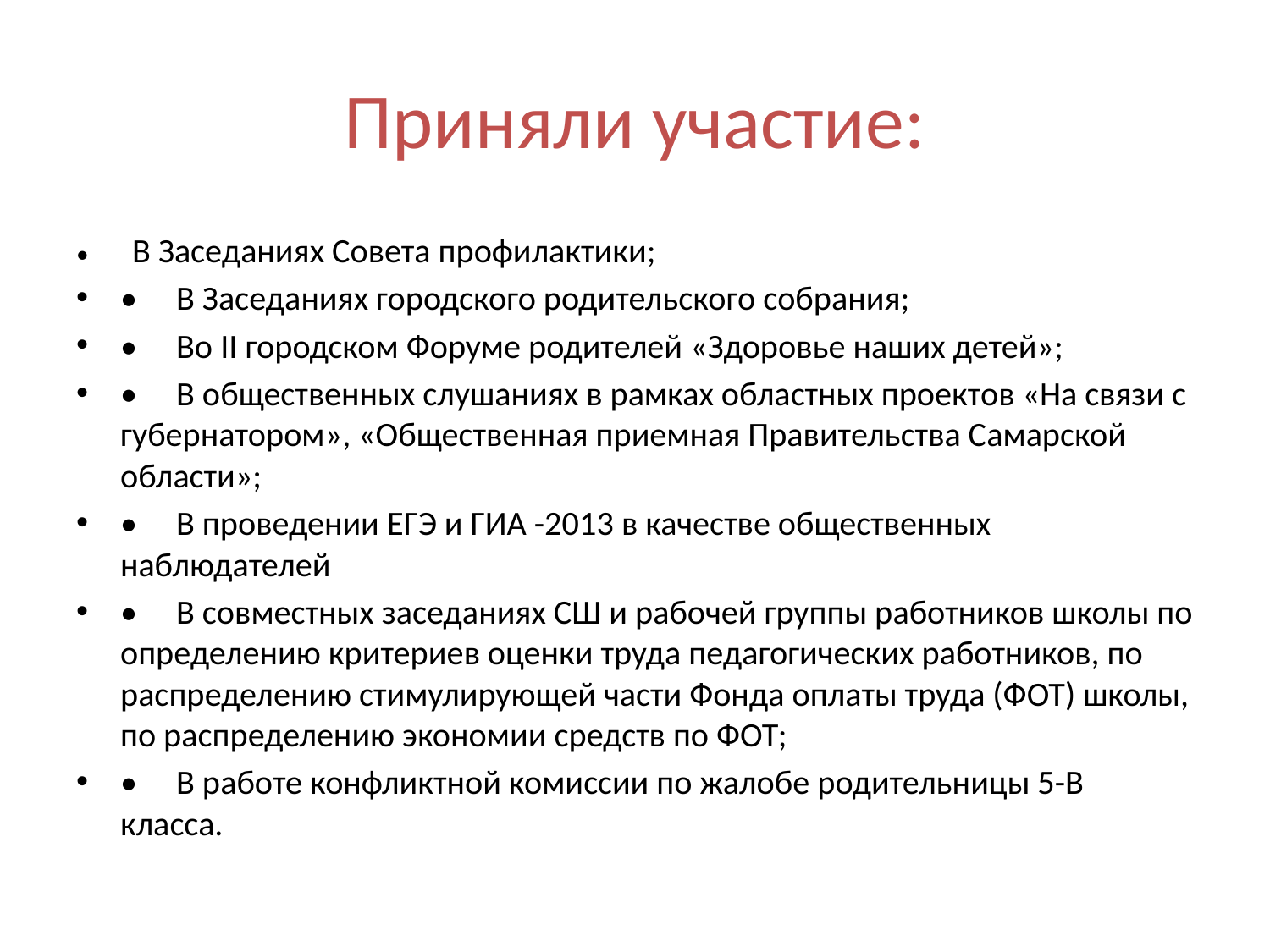

# Приняли участие:
•	В Заседаниях Совета профилактики;
•	В Заседаниях городского родительского собрания;
•	Во II городском Форуме родителей «Здоровье наших детей»;
•	В общественных слушаниях в рамках областных проектов «На связи с губернатором», «Общественная приемная Правительства Самарской области»;
•	В проведении ЕГЭ и ГИА -2013 в качестве общественных наблюдателей
•	В совместных заседаниях СШ и рабочей группы работников школы по определению критериев оценки труда педагогических работников, по распределению стимулирующей части Фонда оплаты труда (ФОТ) школы, по распределению экономии средств по ФОТ;
•	В работе конфликтной комиссии по жалобе родительницы 5-В класса.